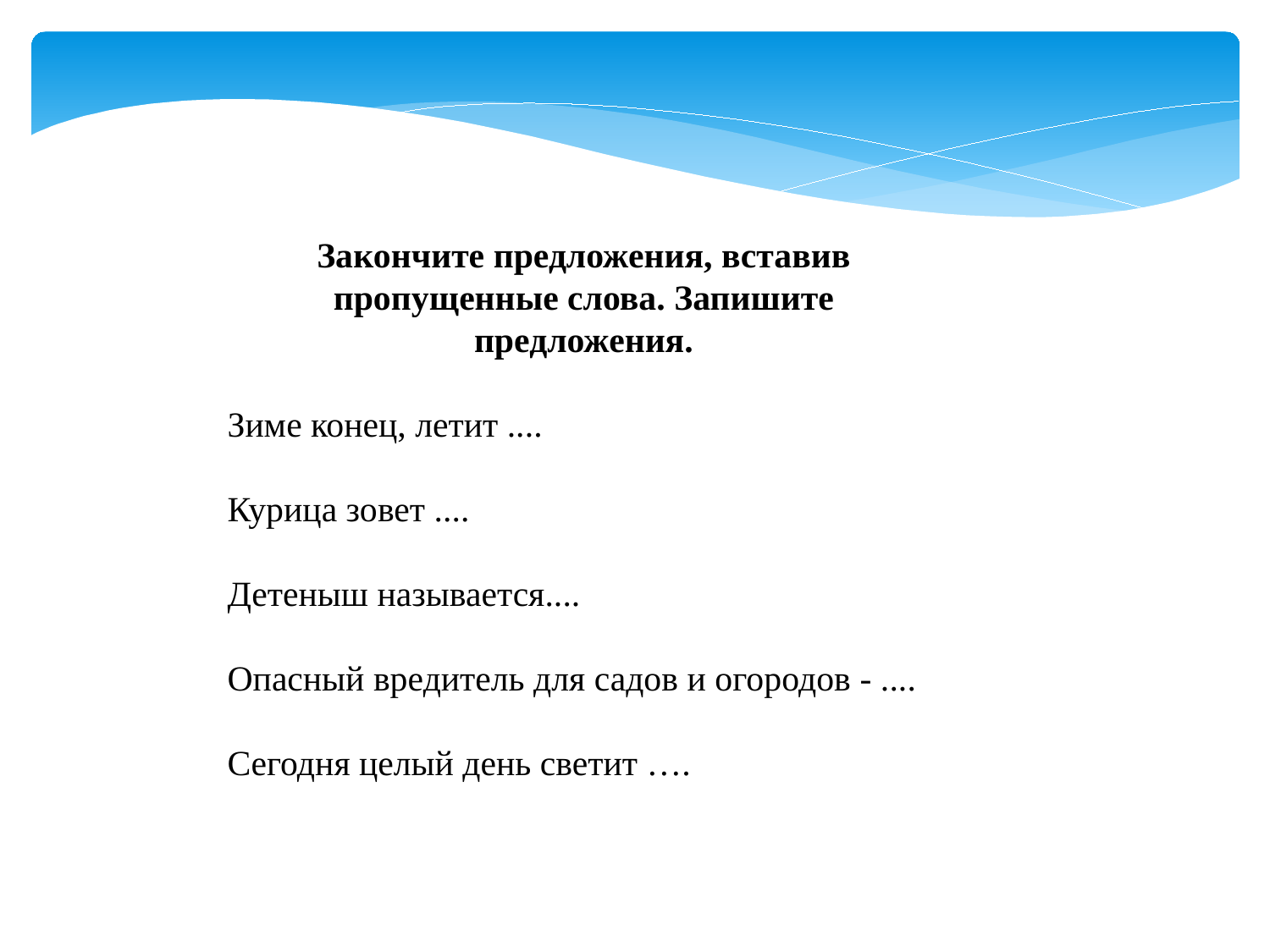

Закончите предложения, вставив пропущенные слова. Запишите предложения.

Зиме конец, летит ....

Курица зовет ....

Детеныш называется....

Опасный вредитель для садов и огородов - ....

Сегодня целый день светит ….